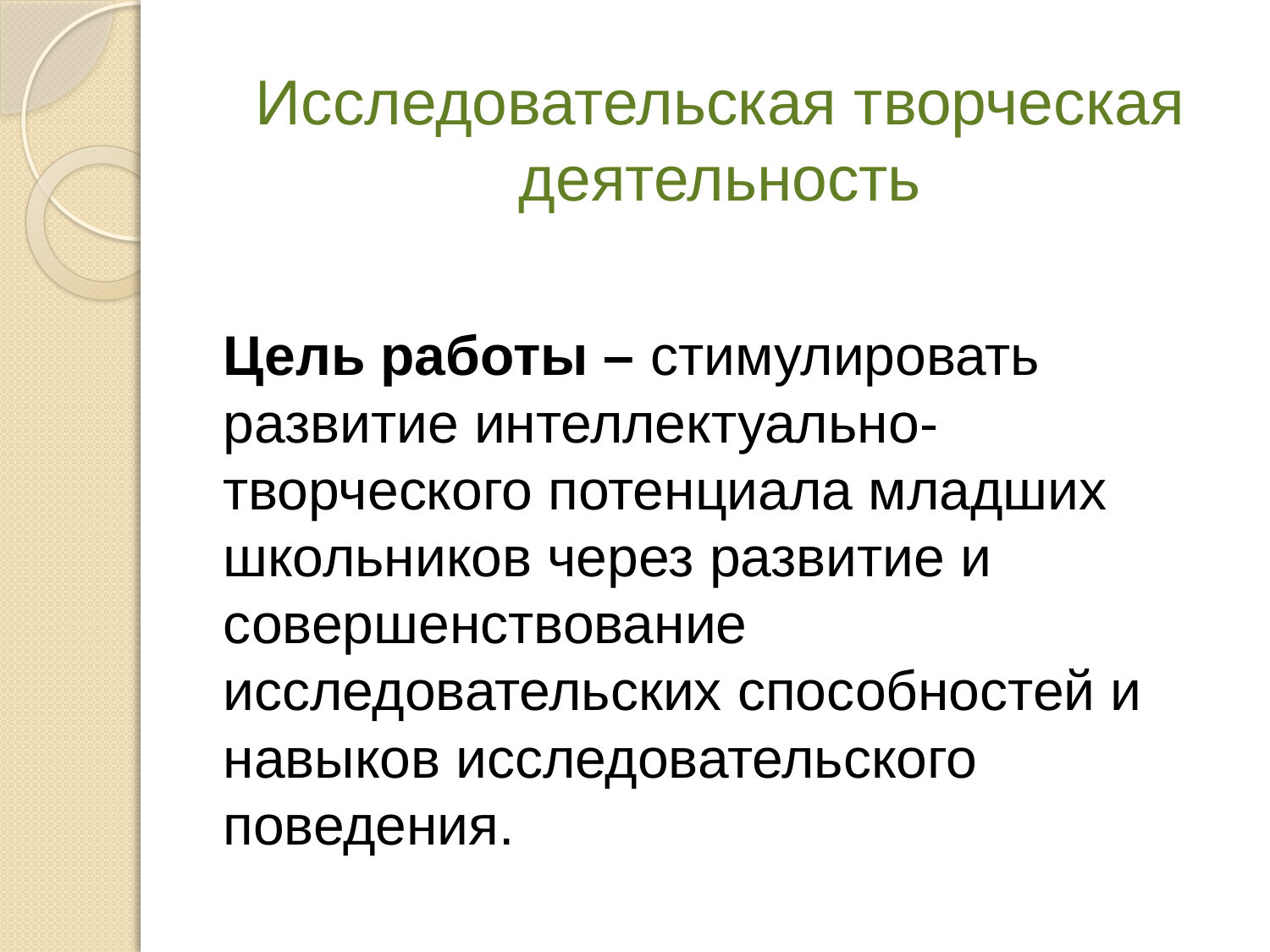

# Исследовательская творческая деятельность

Цель работы – стимулировать развитие интеллектуально-творческого потенциала младших школьников через развитие и совершенствование исследовательских способностей и навыков исследовательского поведения.